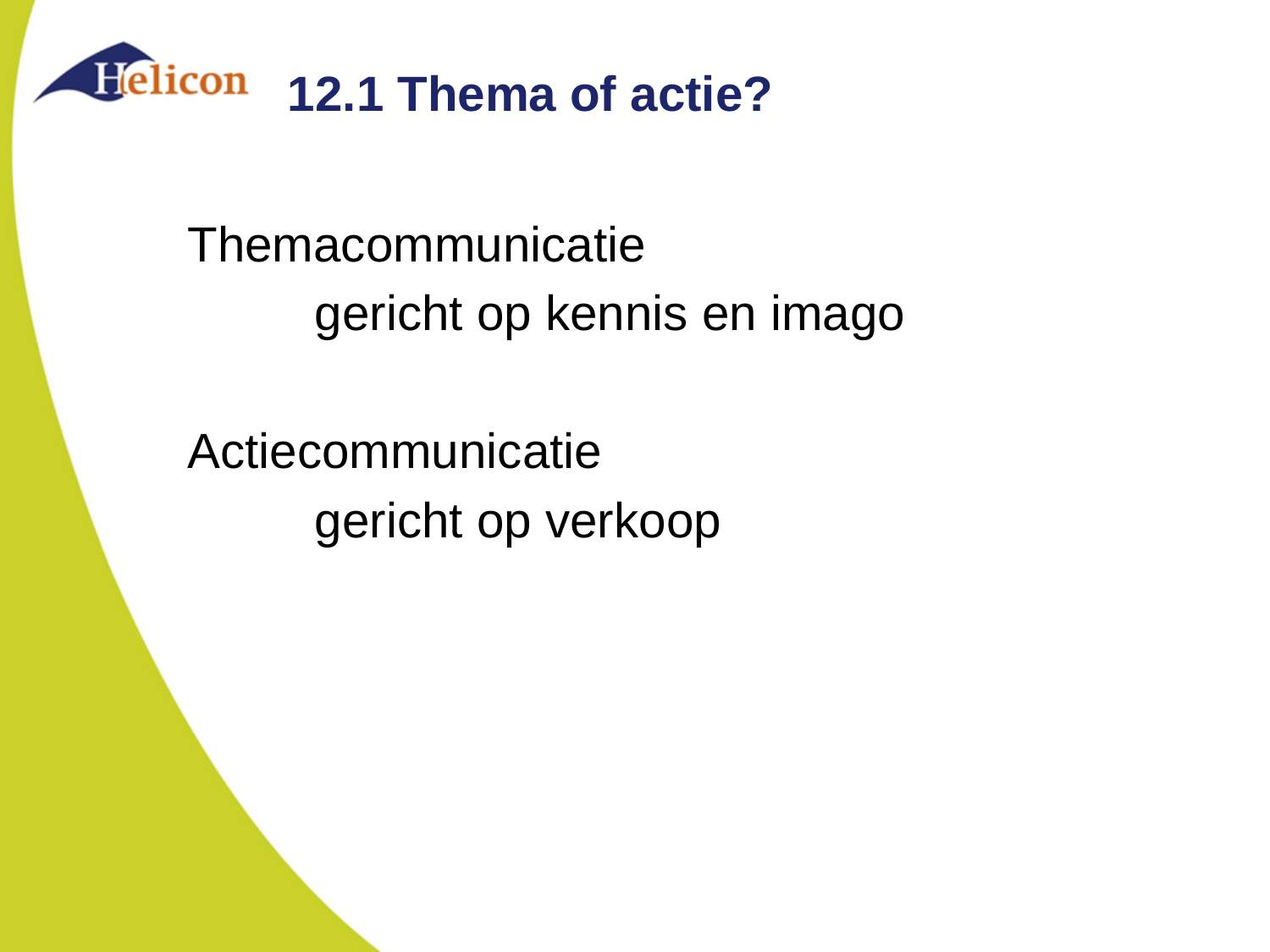

# 12.1 Thema of actie?
Themacommunicatie
	gericht op kennis en imago

Actiecommunicatie
	gericht op verkoop